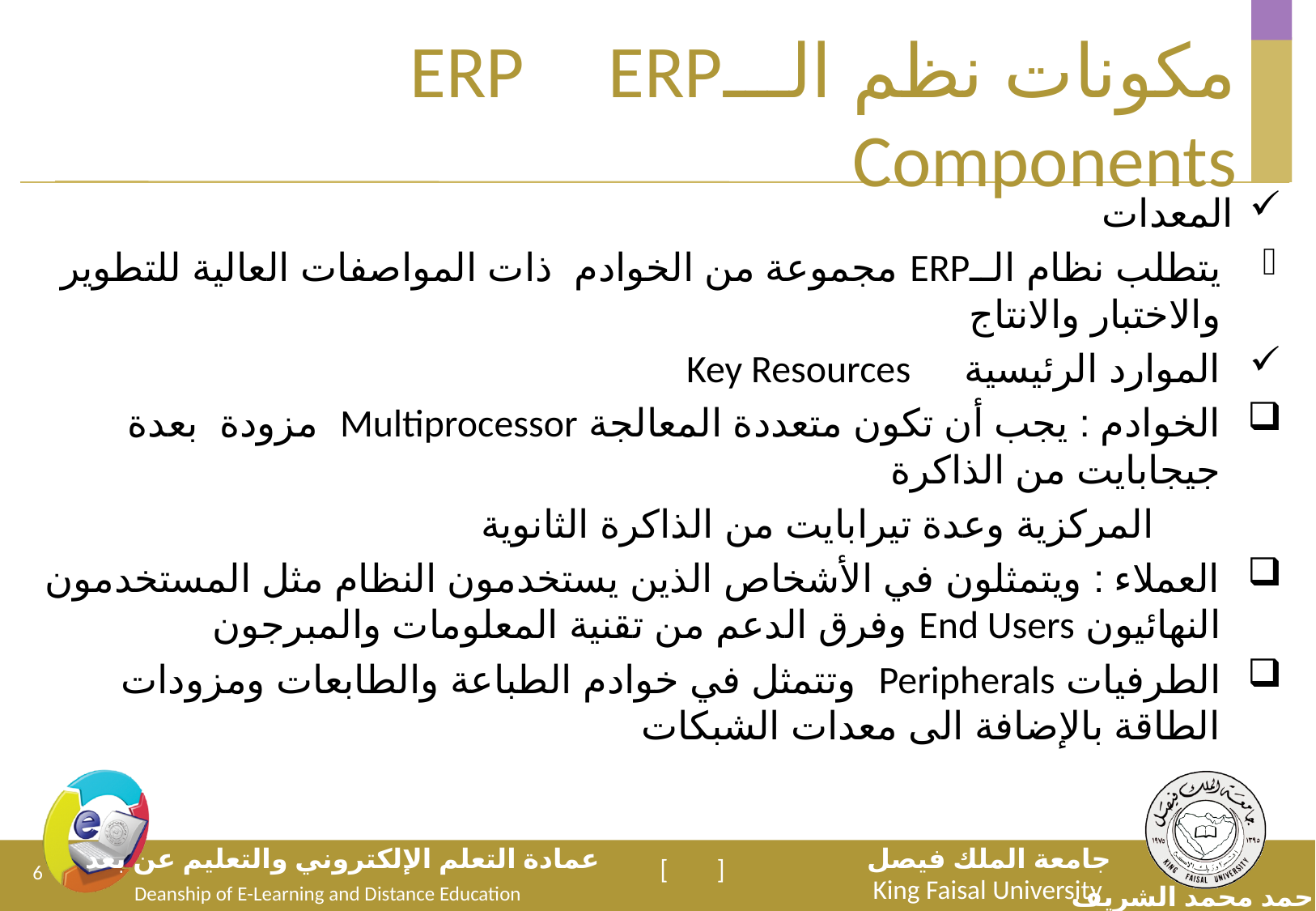

# مكونات نظم الـــERP     ERP Components
المعدات
يتطلب نظام الــERP مجموعة من الخوادم  ذات المواصفات العالية للتطوير والاختبار والانتاج
الموارد الرئيسية     Key Resources
الخوادم : يجب أن تكون متعددة المعالجة Multiprocessor  مزودة  بعدة جيجابايت من الذاكرة
           المركزية وعدة تيرابايت من الذاكرة الثانوية
العملاء : ويتمثلون في الأشخاص الذين يستخدمون النظام مثل المستخدمون النهائيون End Users وفرق الدعم من تقنية المعلومات والمبرجون
الطرفيات Peripherals  وتتمثل في خوادم الطباعة والطابعات ومزودات الطاقة بالإضافة الى معدات الشبكات
6